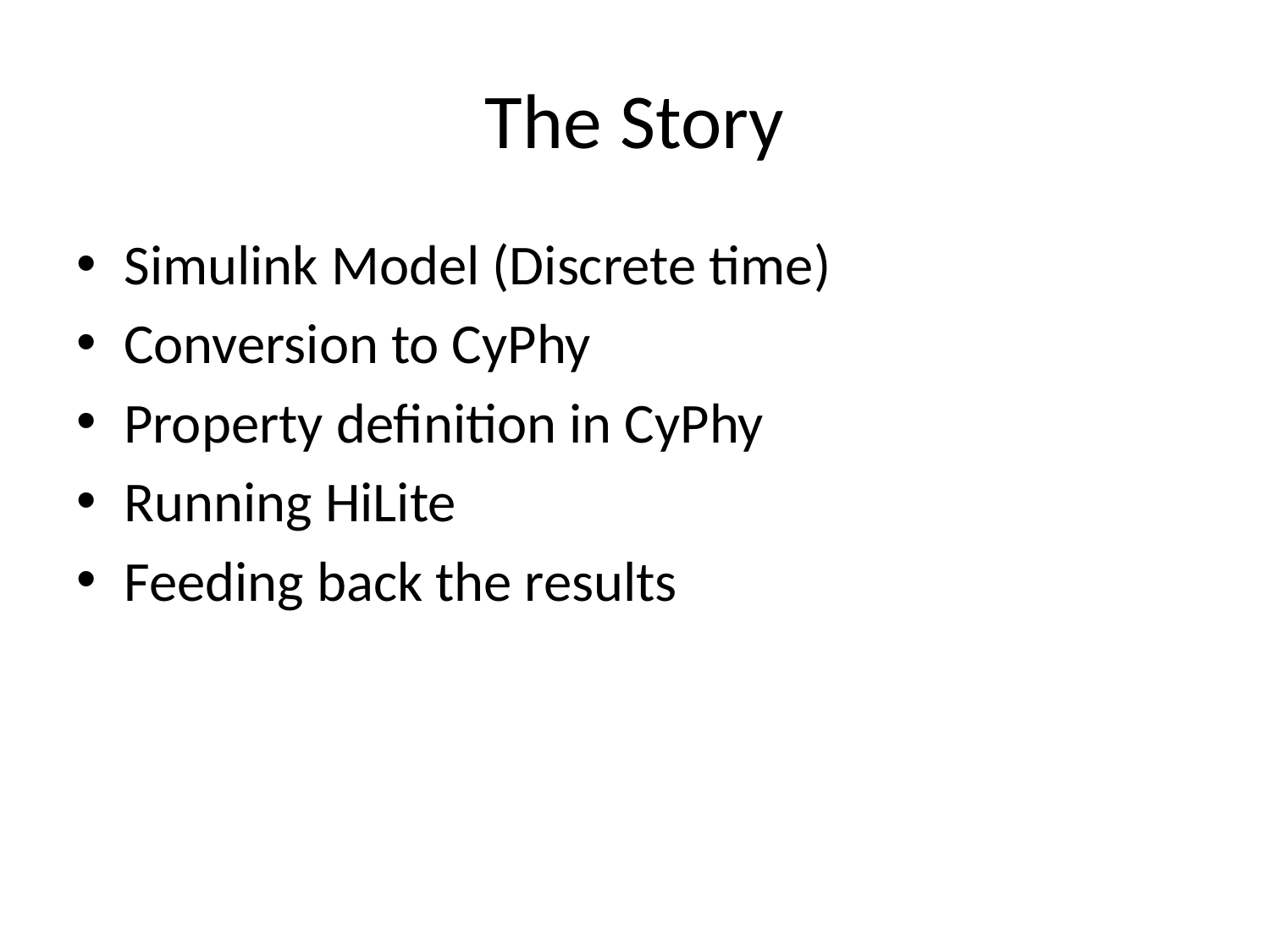

# The Story
Simulink Model (Discrete time)
Conversion to CyPhy
Property definition in CyPhy
Running HiLite
Feeding back the results